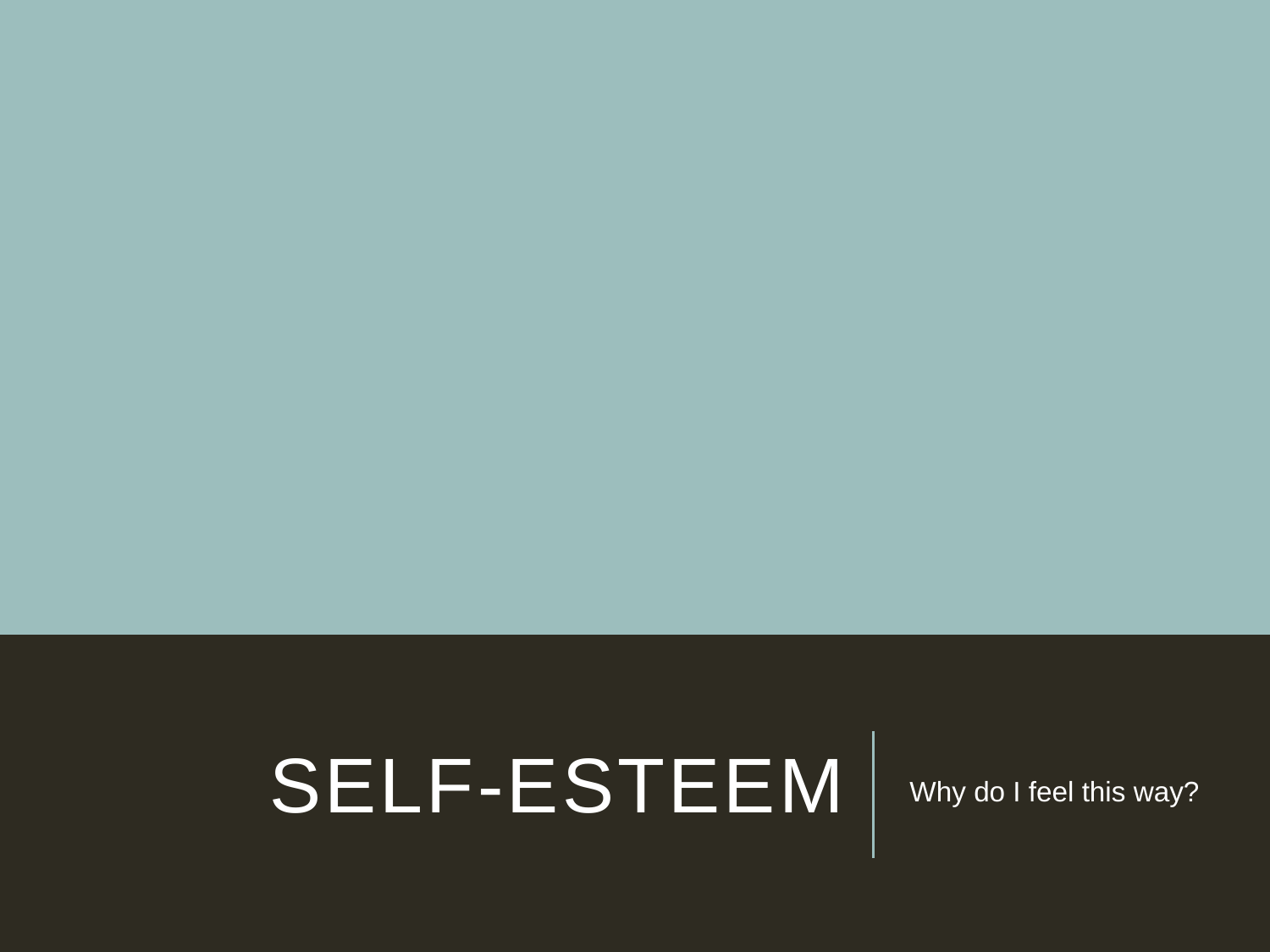

# Self-Esteem
Why do I feel this way?